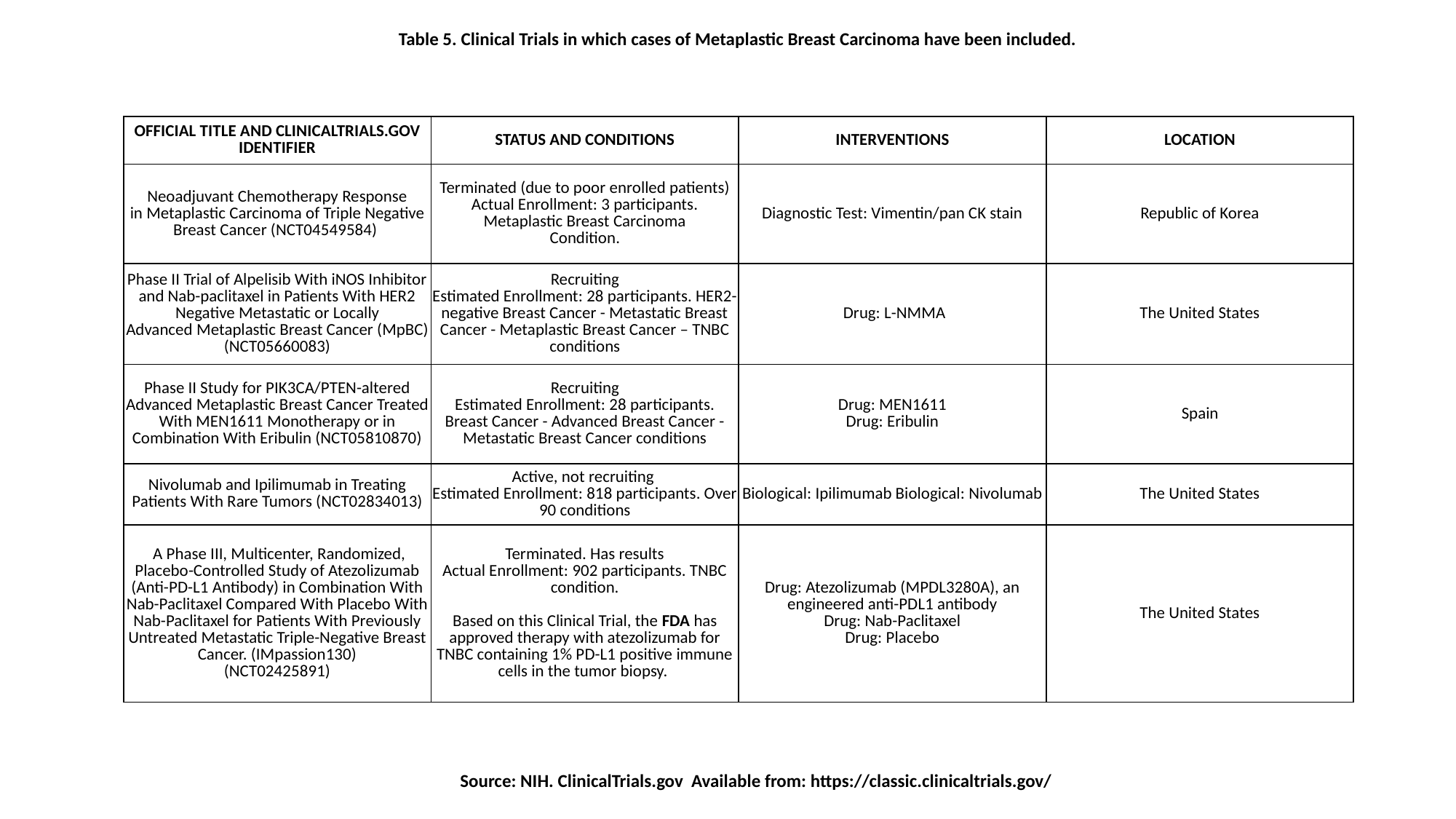

Table 5. Clinical Trials in which cases of Metaplastic Breast Carcinoma have been included.
| OFFICIAL TITLE AND CLINICALTRIALS.GOV IDENTIFIER | STATUS AND CONDITIONS | INTERVENTIONS | LOCATION |
| --- | --- | --- | --- |
| Neoadjuvant Chemotherapy Response in Metaplastic Carcinoma of Triple Negative Breast Cancer (NCT04549584) | Terminated (due to poor enrolled patients) Actual Enrollment: 3 participants. Metaplastic Breast Carcinoma Condition. | Diagnostic Test: Vimentin/pan CK stain | Republic of Korea |
| Phase II Trial of Alpelisib With iNOS Inhibitor and Nab-paclitaxel in Patients With HER2 Negative Metastatic or Locally Advanced Metaplastic Breast Cancer (MpBC) (NCT05660083) | Recruiting Estimated Enrollment: 28 participants. HER2-negative Breast Cancer - Metastatic Breast Cancer - Metaplastic Breast Cancer – TNBC conditions | Drug: L-NMMA | The United States |
| Phase II Study for PIK3CA/PTEN-altered Advanced Metaplastic Breast Cancer Treated With MEN1611 Monotherapy or in Combination With Eribulin (NCT05810870) | Recruiting Estimated Enrollment: 28 participants. Breast Cancer - Advanced Breast Cancer - Metastatic Breast Cancer conditions | Drug: MEN1611 Drug: Eribulin | Spain |
| Nivolumab and Ipilimumab in Treating Patients With Rare Tumors (NCT02834013) | Active, not recruiting Estimated Enrollment: 818 participants. Over 90 conditions | Biological: Ipilimumab Biological: Nivolumab | The United States |
| A Phase III, Multicenter, Randomized, Placebo-Controlled Study of Atezolizumab (Anti-PD-L1 Antibody) in Combination With Nab-Paclitaxel Compared With Placebo With Nab-Paclitaxel for Patients With Previously Untreated Metastatic Triple-Negative Breast Cancer. (IMpassion130) (NCT02425891) | Terminated. Has results Actual Enrollment: 902 participants. TNBC condition. Based on this Clinical Trial, the FDA has approved therapy with atezolizumab for TNBC containing 1% PD-L1 positive immune cells in the tumor biopsy. | Drug: Atezolizumab (MPDL3280A), an engineered anti-PDL1 antibody Drug: Nab-Paclitaxel Drug: Placebo | The United States |
Source: NIH. ClinicalTrials.gov  Available from: https://classic.clinicaltrials.gov/